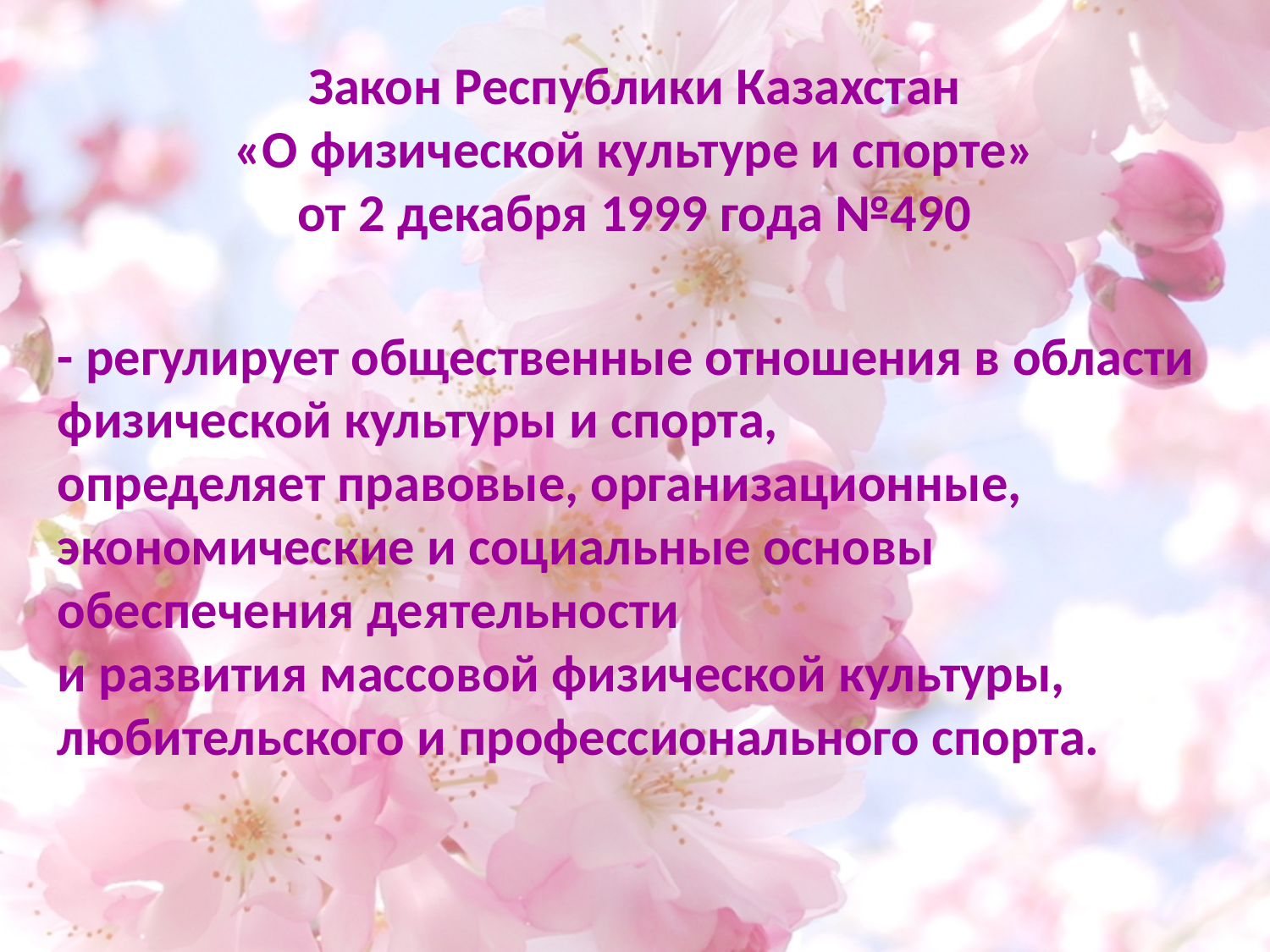

# Закон Республики Казахстан «О физической культуре и спорте» от 2 декабря 1999 года №490
- регулирует общественные отношения в области физической культуры и спорта,
определяет правовые, организационные, экономические и социальные основы обеспечения деятельности
и развития массовой физической культуры, любительского и профессионального спорта.